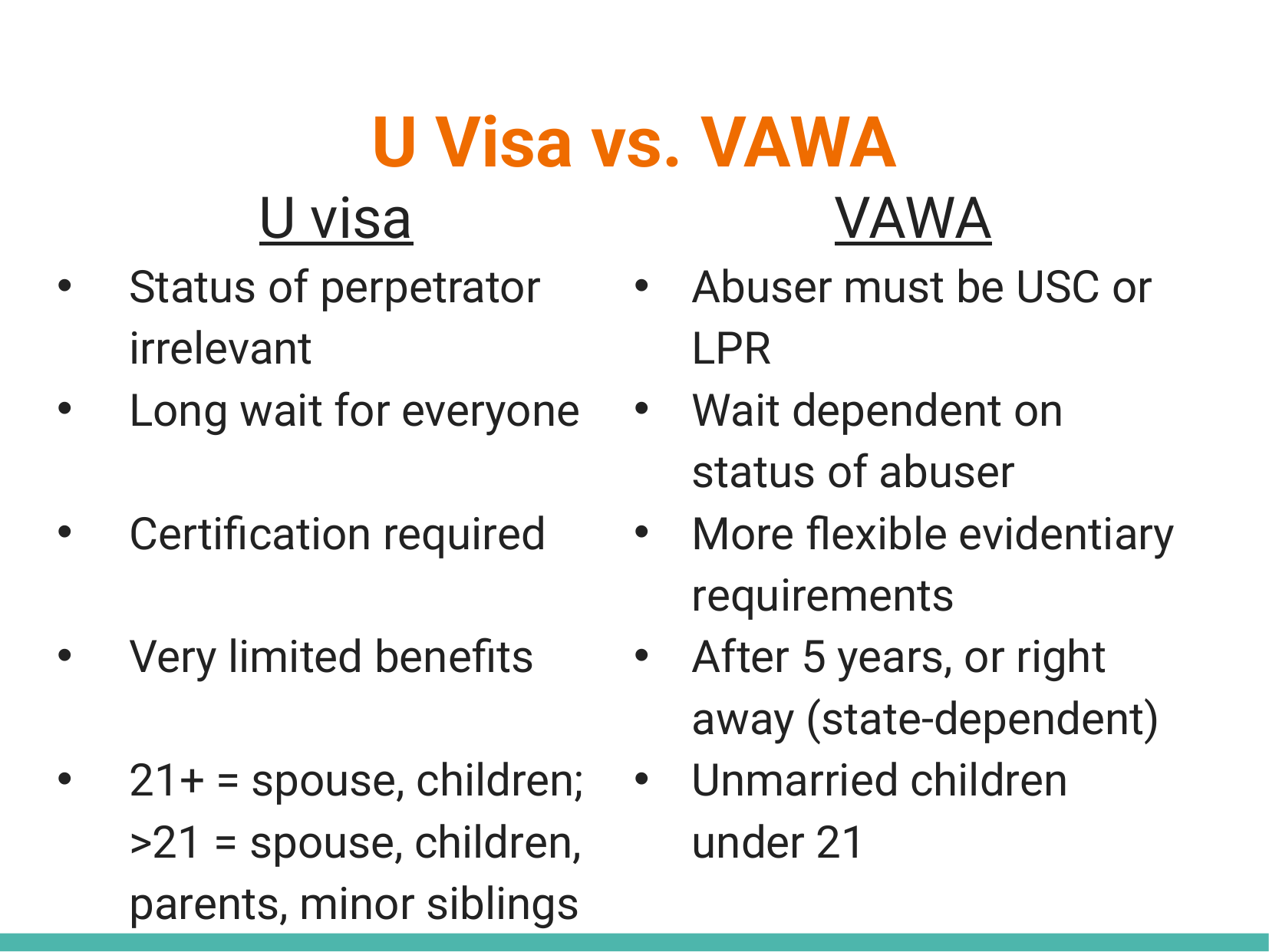

# U Visa vs. VAWA
U visa
Status of perpetrator irrelevant
Long wait for everyone
Certification required

Very limited benefits
21+ = spouse, children;
>21 = spouse, children, parents, minor siblings

VAWA
Abuser must be USC or LPR
Wait dependent on status of abuser
More flexible evidentiary requirements
After 5 years, or right away (state-dependent)
Unmarried children under 21